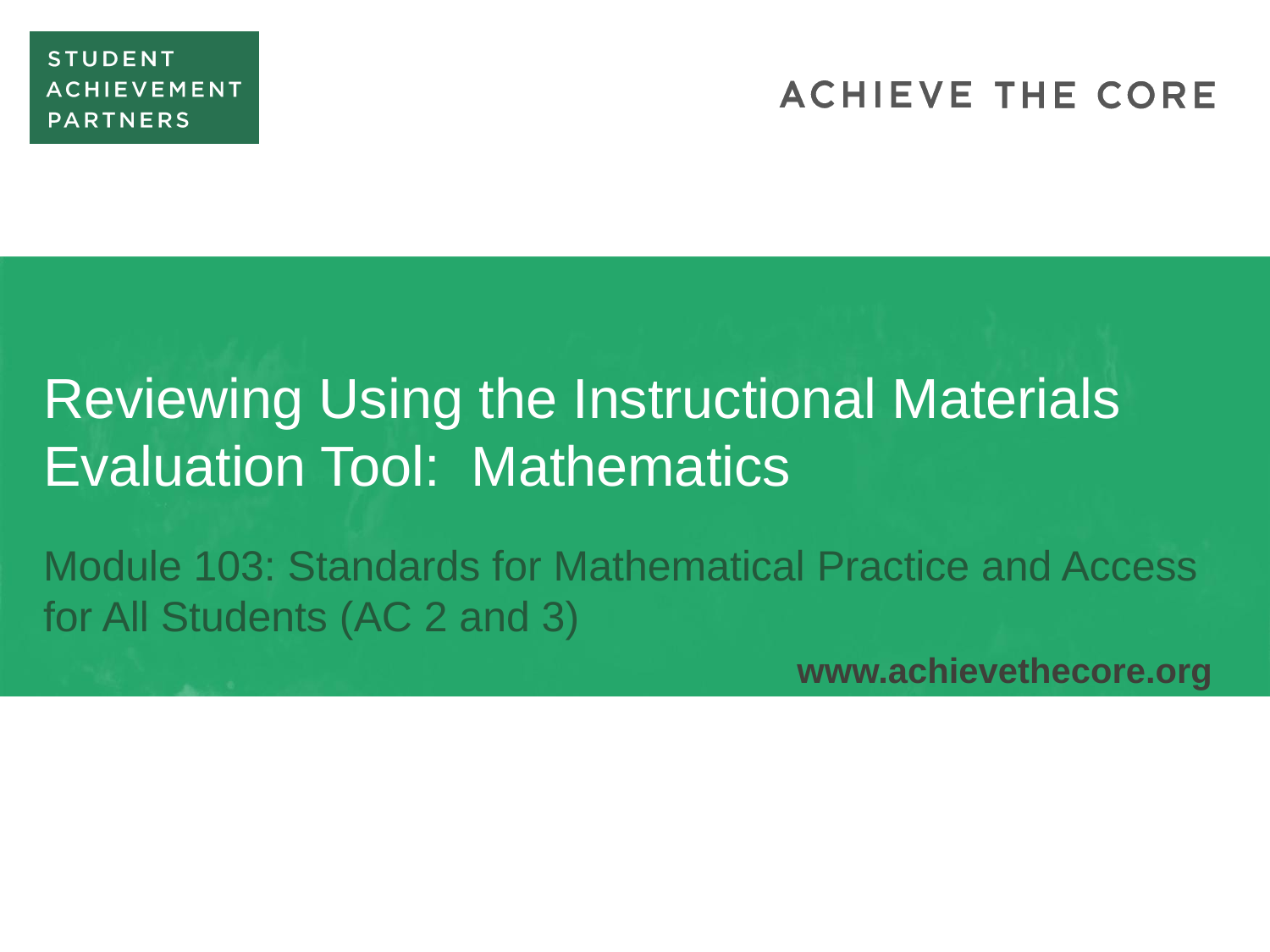

# Reviewing Using the Instructional Materials Evaluation Tool:  Mathematics
Module 103: Standards for Mathematical Practice and Access for All Students (AC 2 and 3)
www.achievethecore.org